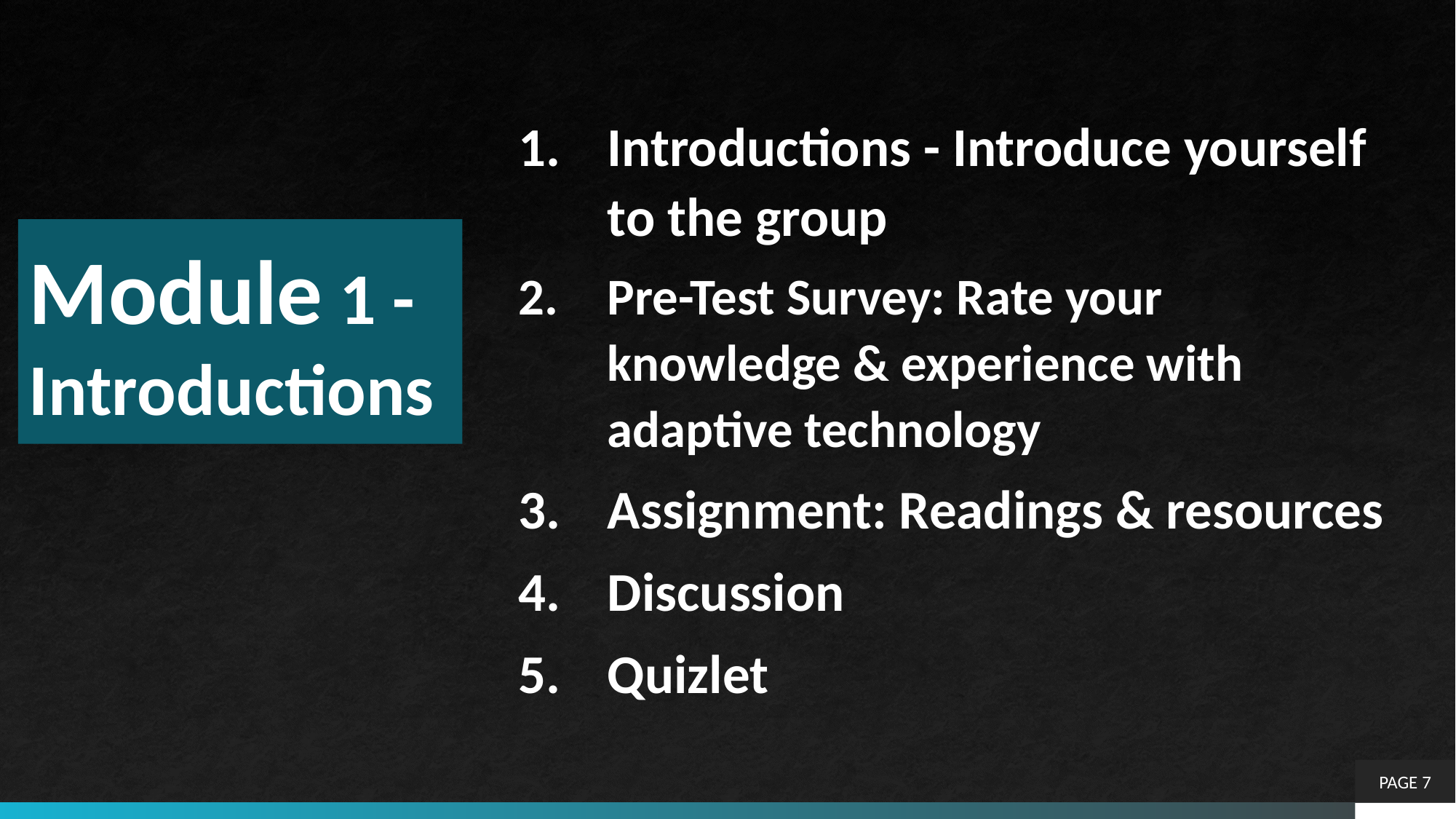

Introductions - Introduce yourself to the group
Pre-Test Survey: Rate your knowledge & experience with adaptive technology
Assignment: Readings & resources
Discussion
Quizlet
# Module 1 - Introductions
PAGE 7